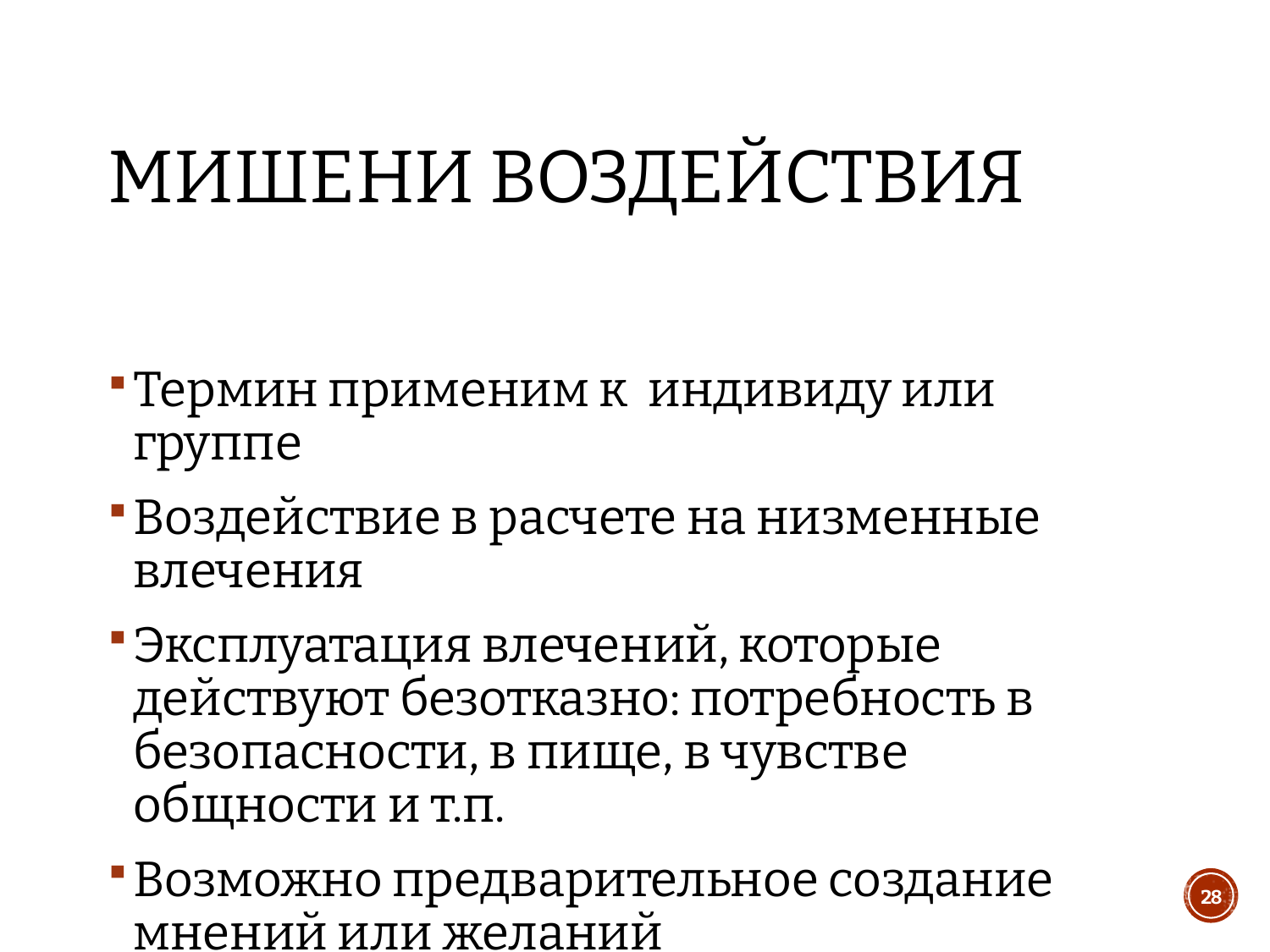

# Мишени воздействия

Термин применим к  индивиду или группе
Воздействие в расчете на низменные влечения
Эксплуатация влечений, которые действуют безотказно: потребность в безопасности, в пище, в чувстве общности и т.п.
Возможно предварительное создание мнений или желаний
28